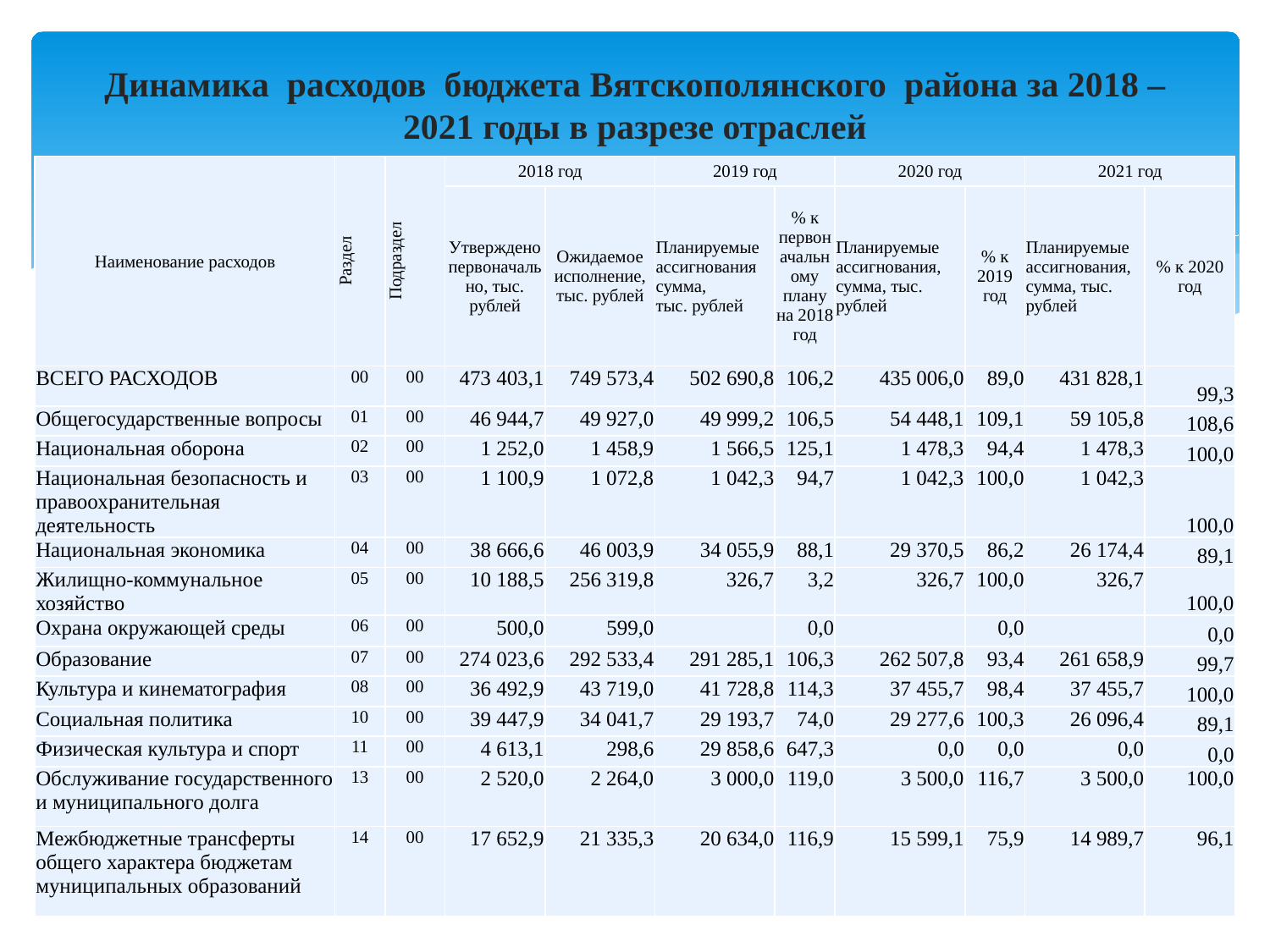

# Динамика  расходов  бюджета Вятскополянского  района за 2018 – 2021 годы в разрезе отраслей
| Наименование расходов | Раздел | Подраздел | 2018 год |  | 2019 год |  | 2020 год |  | 2021 год |  |
| --- | --- | --- | --- | --- | --- | --- | --- | --- | --- | --- |
|  |  |  | Утверждено первоначально, тыс. рублей | Ожидаемое исполнение, тыс. рублей | Планируемые ассигнования сумма, тыс. рублей | % к первоначальному плану на 2018 год | Планируемые ассигнования, сумма, тыс. рублей | % к 2019 год | Планируемые ассигнования, сумма, тыс. рублей | % к 2020 год |
| ВСЕГО РАСХОДОВ | 00 | 00 | 473 403,1 | 749 573,4 | 502 690,8 | 106,2 | 435 006,0 | 89,0 | 431 828,1 | 99,3 |
| Общегосударственные вопросы | 01 | 00 | 46 944,7 | 49 927,0 | 49 999,2 | 106,5 | 54 448,1 | 109,1 | 59 105,8 | 108,6 |
| Национальная оборона | 02 | 00 | 1 252,0 | 1 458,9 | 1 566,5 | 125,1 | 1 478,3 | 94,4 | 1 478,3 | 100,0 |
| Национальная безопасность и правоохранительная деятельность | 03 | 00 | 1 100,9 | 1 072,8 | 1 042,3 | 94,7 | 1 042,3 | 100,0 | 1 042,3 | 100,0 |
| Национальная экономика | 04 | 00 | 38 666,6 | 46 003,9 | 34 055,9 | 88,1 | 29 370,5 | 86,2 | 26 174,4 | 89,1 |
| Жилищно-коммунальное хозяйство | 05 | 00 | 10 188,5 | 256 319,8 | 326,7 | 3,2 | 326,7 | 100,0 | 326,7 | 100,0 |
| Охрана окружающей среды | 06 | 00 | 500,0 | 599,0 |  | 0,0 |  | 0,0 |  | 0,0 |
| Образование | 07 | 00 | 274 023,6 | 292 533,4 | 291 285,1 | 106,3 | 262 507,8 | 93,4 | 261 658,9 | 99,7 |
| Культура и кинематография | 08 | 00 | 36 492,9 | 43 719,0 | 41 728,8 | 114,3 | 37 455,7 | 98,4 | 37 455,7 | 100,0 |
| Социальная политика | 10 | 00 | 39 447,9 | 34 041,7 | 29 193,7 | 74,0 | 29 277,6 | 100,3 | 26 096,4 | 89,1 |
| Физическая культура и спорт | 11 | 00 | 4 613,1 | 298,6 | 29 858,6 | 647,3 | 0,0 | 0,0 | 0,0 | 0,0 |
| Обслуживание государственного и муниципального долга | 13 | 00 | 2 520,0 | 2 264,0 | 3 000,0 | 119,0 | 3 500,0 | 116,7 | 3 500,0 | 100,0 |
| Межбюджетные трансферты общего характера бюджетам муниципальных образований | 14 | 00 | 17 652,9 | 21 335,3 | 20 634,0 | 116,9 | 15 599,1 | 75,9 | 14 989,7 | 96,1 |
23